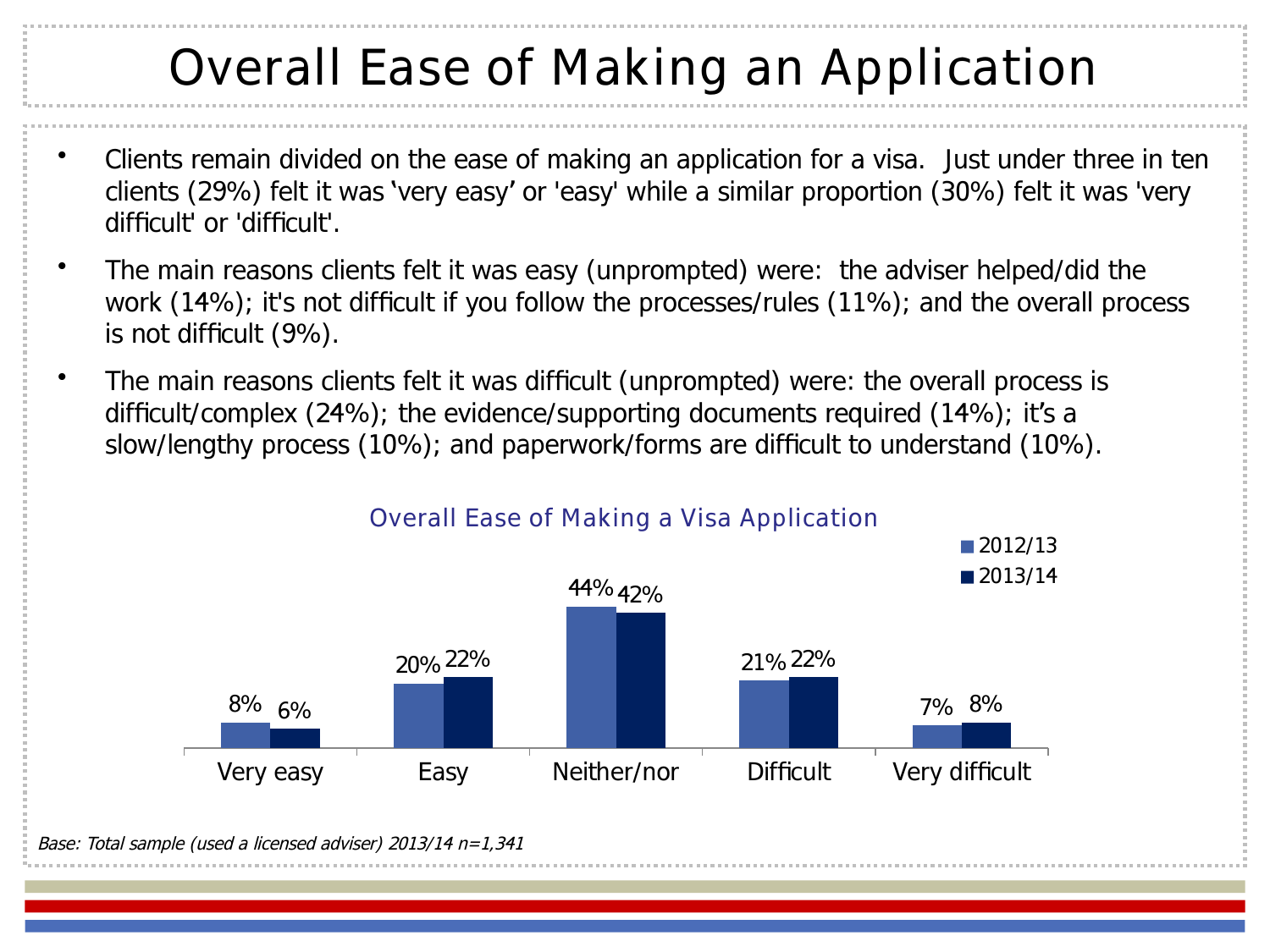

# Overall Ease of Making an Application
Clients remain divided on the ease of making an application for a visa.  Just under three in ten clients (29%) felt it was ‘very easy’ or 'easy' while a similar proportion (30%) felt it was 'very difficult' or 'difficult'.
The main reasons clients felt it was easy (unprompted) were:  the adviser helped/did the work (14%); it's not difficult if you follow the processes/rules (11%); and the overall process is not difficult (9%).
The main reasons clients felt it was difficult (unprompted) were: the overall process is difficult/complex (24%); the evidence/supporting documents required (14%); it’s a slow/lengthy process (10%); and paperwork/forms are difficult to understand (10%).

### Chart

| Category | 2012/13 | 2013/14 |
|---|---|---|
| Very easy | 0.08000000000000004 | 0.06000000000000003 |
| Easy | 0.2 | 0.22 |
| Neither/nor | 0.44 | 0.42000000000000026 |
| Difficult | 0.21000000000000013 | 0.22 |
| Very difficult | 0.07000000000000002 | 0.08000000000000004 |
Overall Ease of Making a Visa Application
Base: Total sample (used a licensed adviser) 2013/14 n=1,341
9